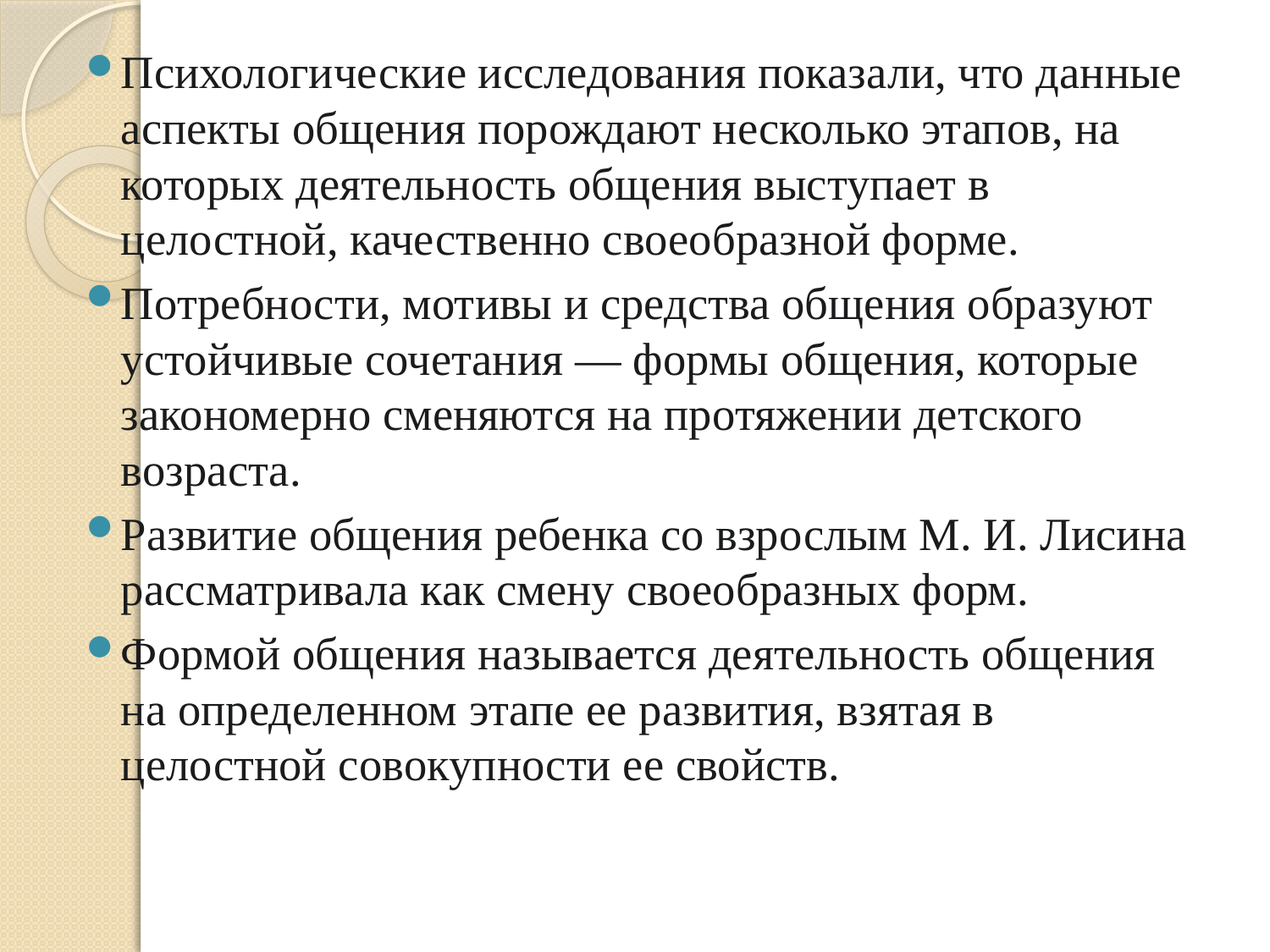

Психологические исследования показали, что данные аспекты общения порождают несколько этапов, на которых деятельность общения выступает в целостной, качественно своеобразной форме.
Потребности, мотивы и средства общения образуют устойчивые сочетания — формы общения, которые закономерно сменяются на протяжении детского возраста.
Развитие общения ребенка со взрослым М. И. Лисина рассматривала как смену своеобразных форм.
Формой общения называется деятельность общения на определенном этапе ее развития, взятая в целостной совокупности ее свойств.